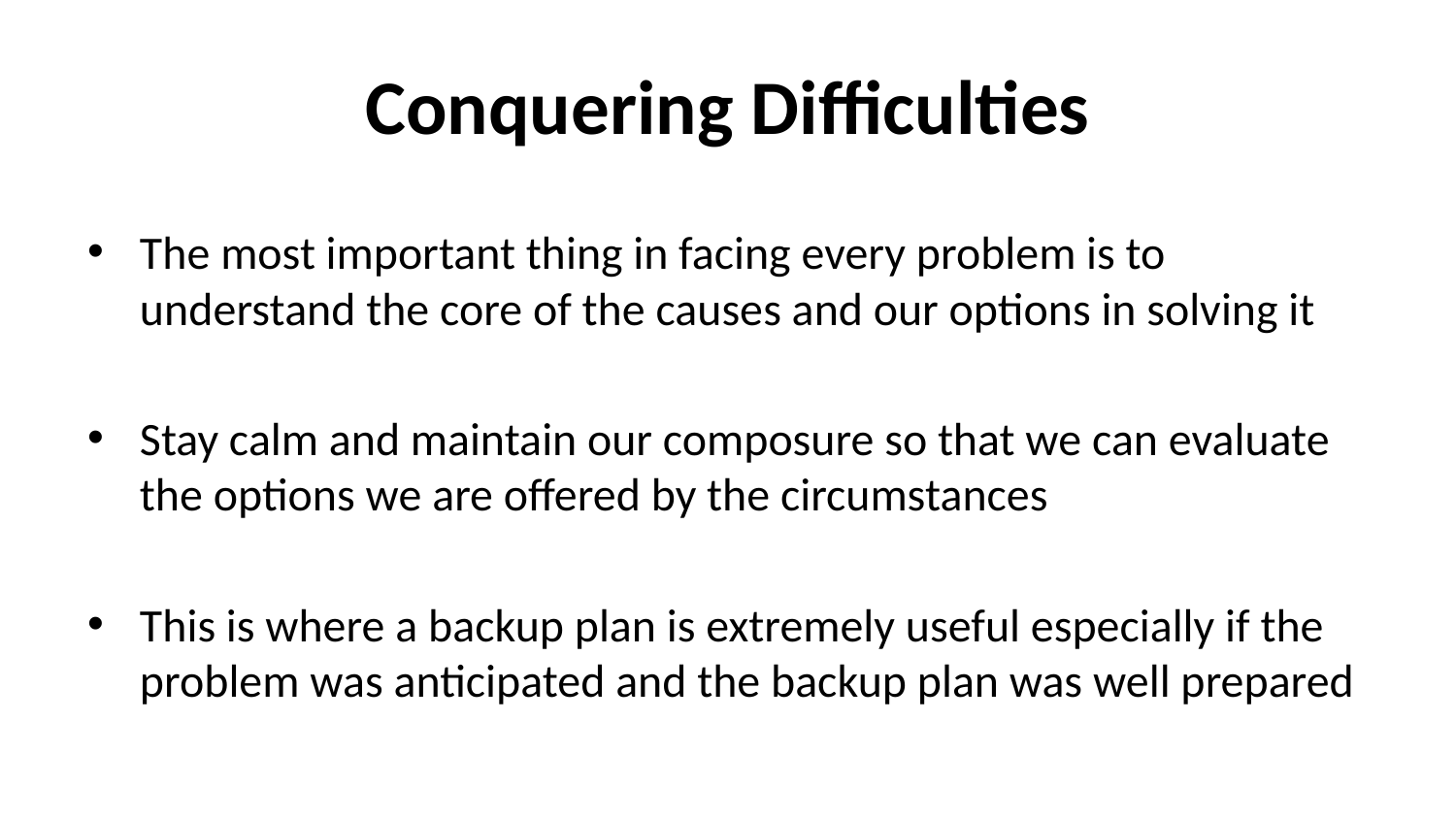

# Conquering Difficulties
The most important thing in facing every problem is to understand the core of the causes and our options in solving it

Stay calm and maintain our composure so that we can evaluate the options we are offered by the circumstances

This is where a backup plan is extremely useful especially if the problem was anticipated and the backup plan was well prepared